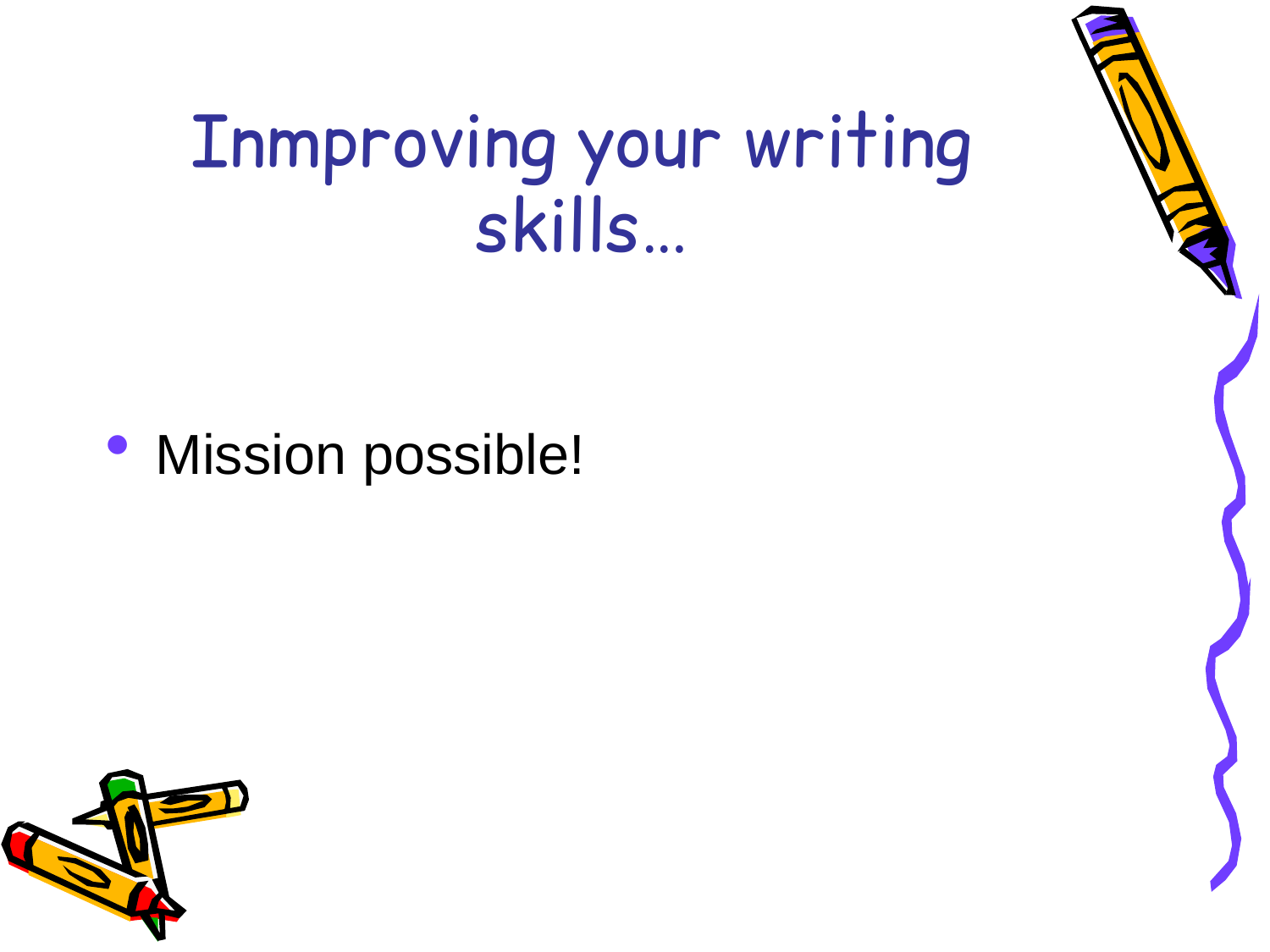

# Inmproving your writing skills…

Mission possible!